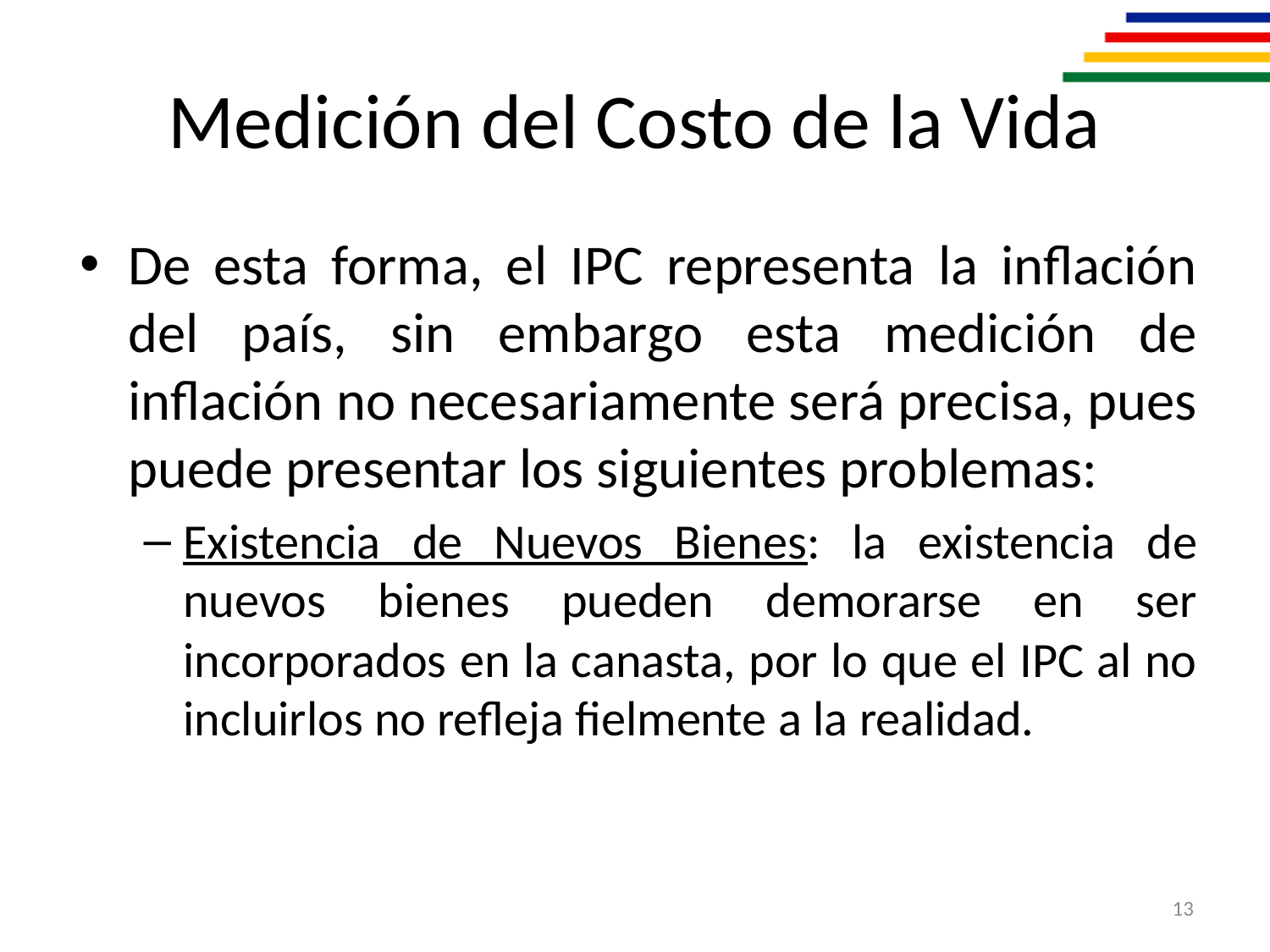

# Medición del Costo de la Vida
De esta forma, el IPC representa la inflación del país, sin embargo esta medición de inflación no necesariamente será precisa, pues puede presentar los siguientes problemas:
Existencia de Nuevos Bienes: la existencia de nuevos bienes pueden demorarse en ser incorporados en la canasta, por lo que el IPC al no incluirlos no refleja fielmente a la realidad.
13